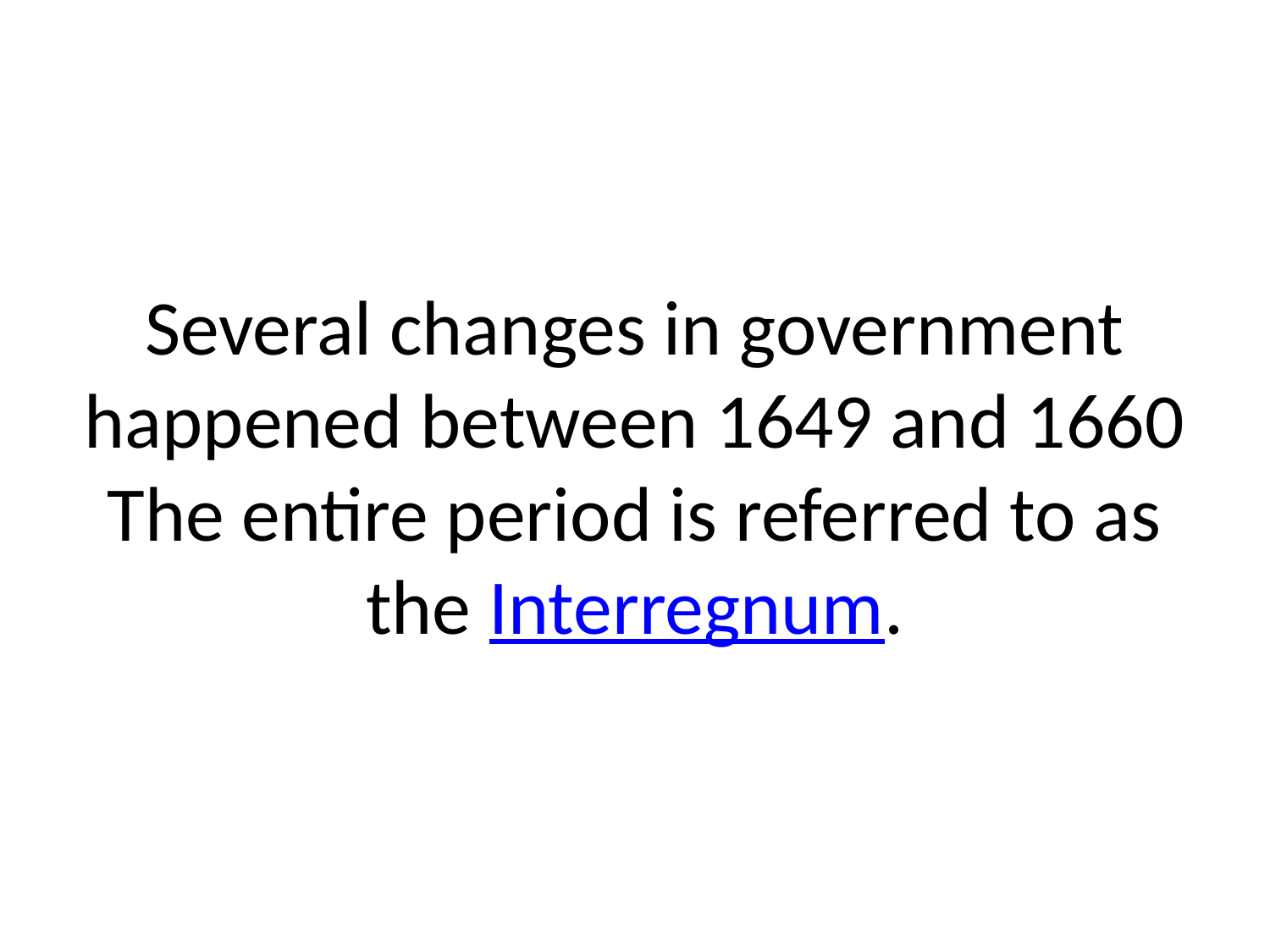

# Several changes in government happened between 1649 and 1660 The entire period is referred to as the Interregnum.